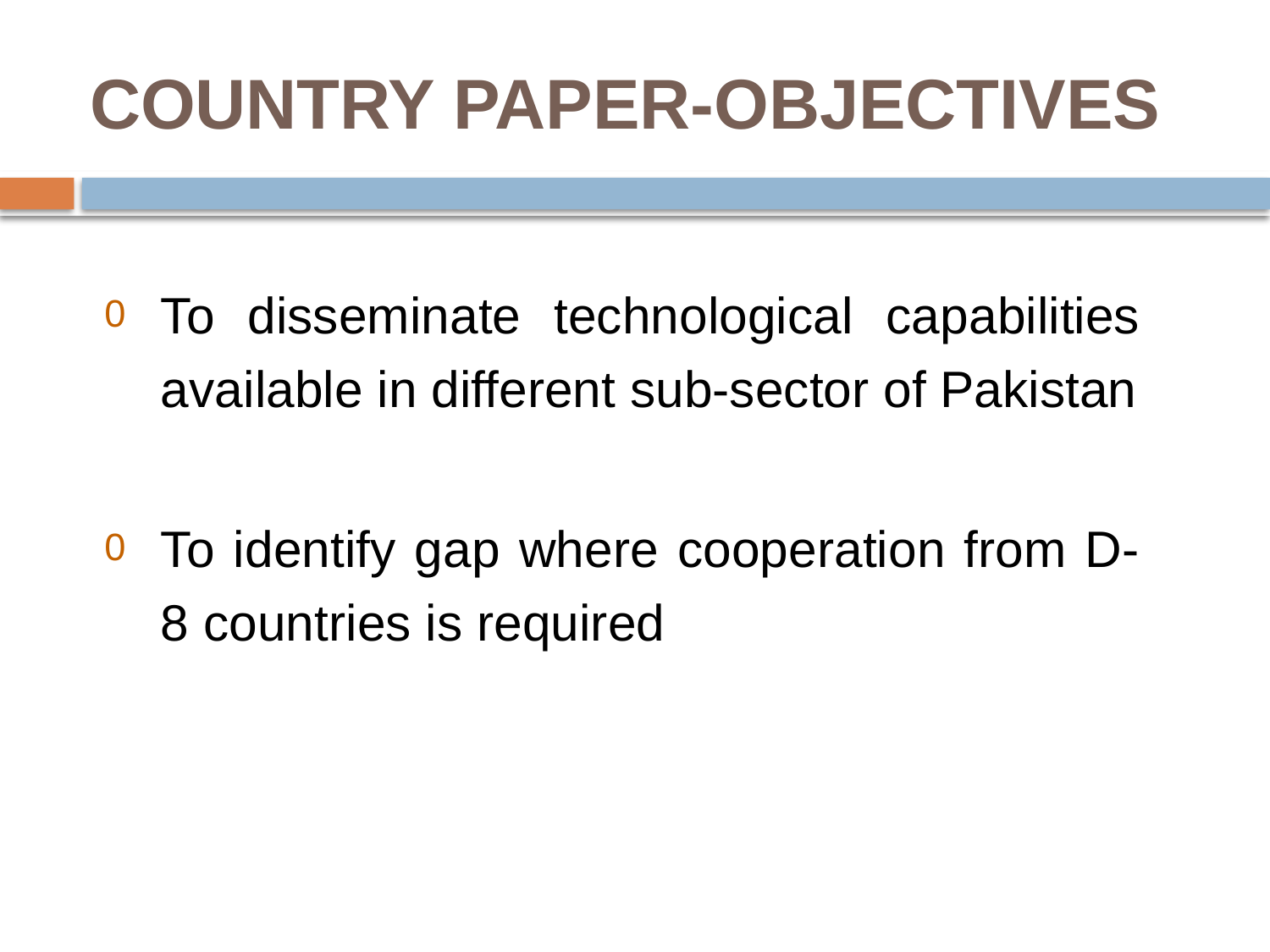

# COUNTRY PAPER-OBJECTIVES
To disseminate technological capabilities available in different sub-sector of Pakistan

To identify gap where cooperation from D-8 countries is required